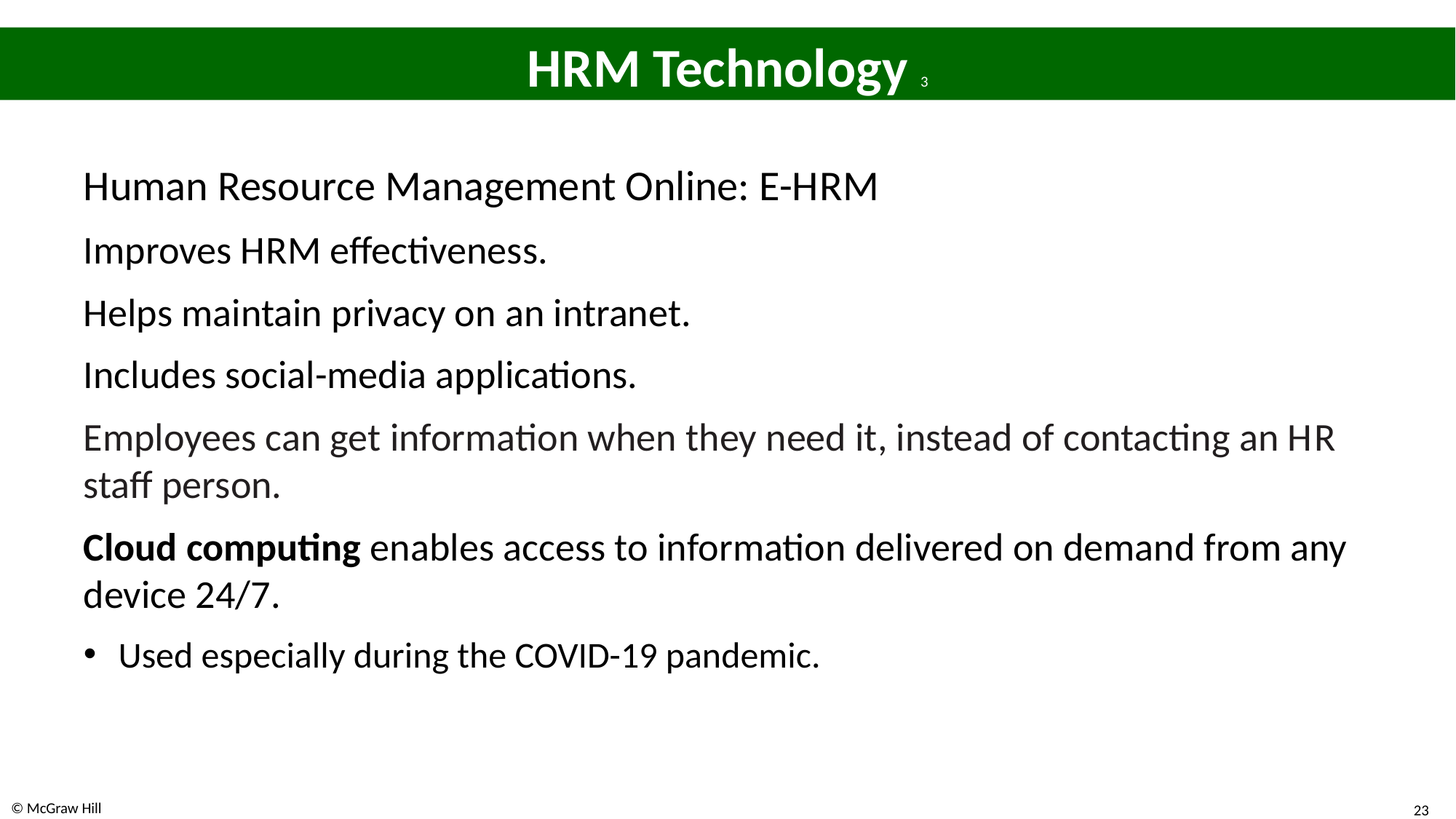

# H R M Technology 3
Human Resource Management Online: E-H R M
Improves H R M effectiveness.
Helps maintain privacy on an intranet.
Includes social-media applications.
Employees can get information when they need it, instead of contacting an H R staff person.
Cloud computing enables access to information delivered on demand from any device 24/7.
Used especially during the COVID-19 pandemic.